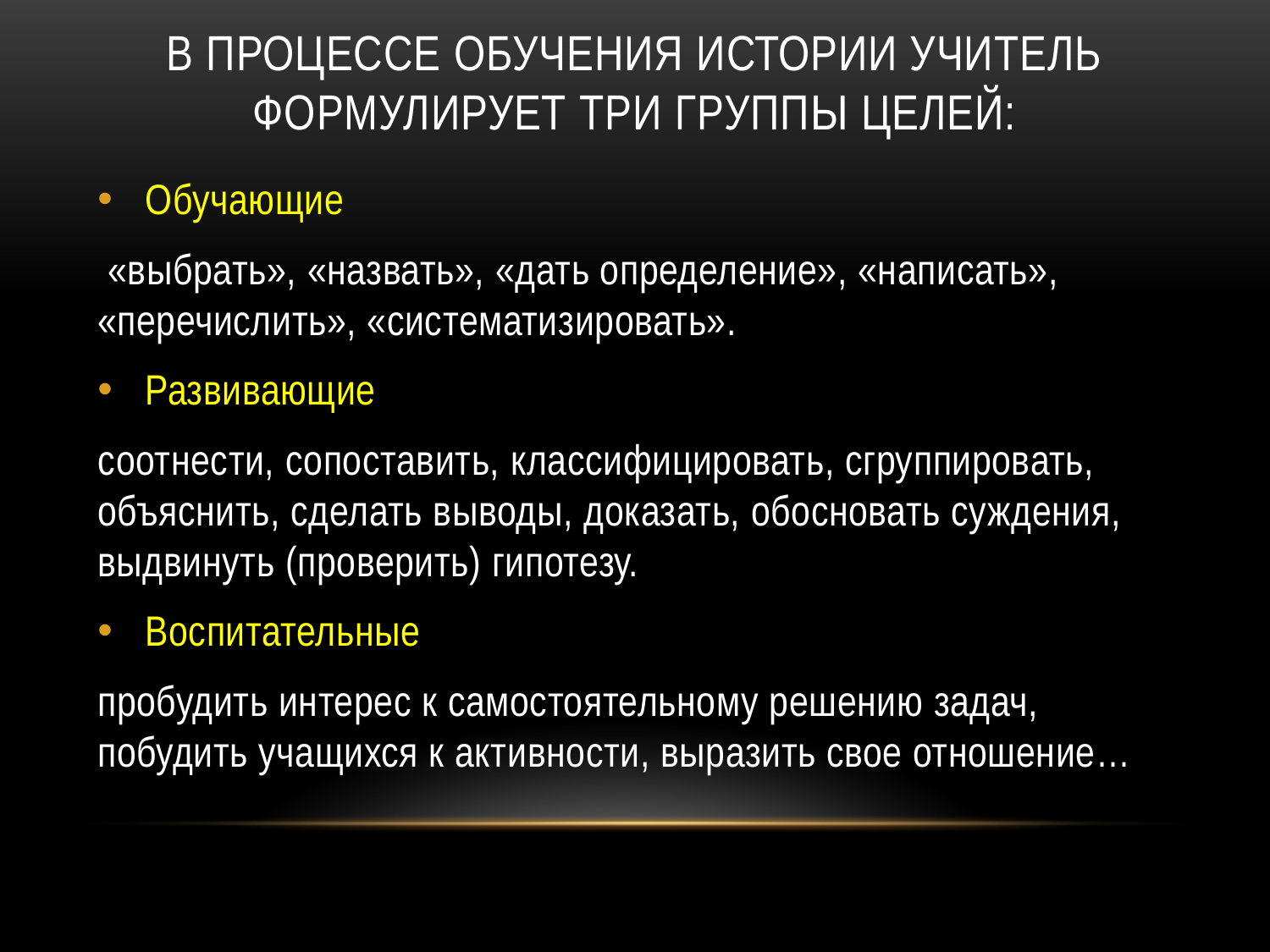

# В процессе обучения истории учитель формулирует три группы целей:
Обучающие
 «выбрать», «назвать», «дать определение», «написать», «перечислить», «систематизировать».
Развивающие
соотнести, сопоставить, классифицировать, сгруппировать, объяснить, сделать выводы, доказать, обосновать суждения, выдвинуть (проверить) гипотезу.
Воспитательные
пробудить интерес к самостоятельному решению задач, побудить учащихся к активности, выразить свое отношение…